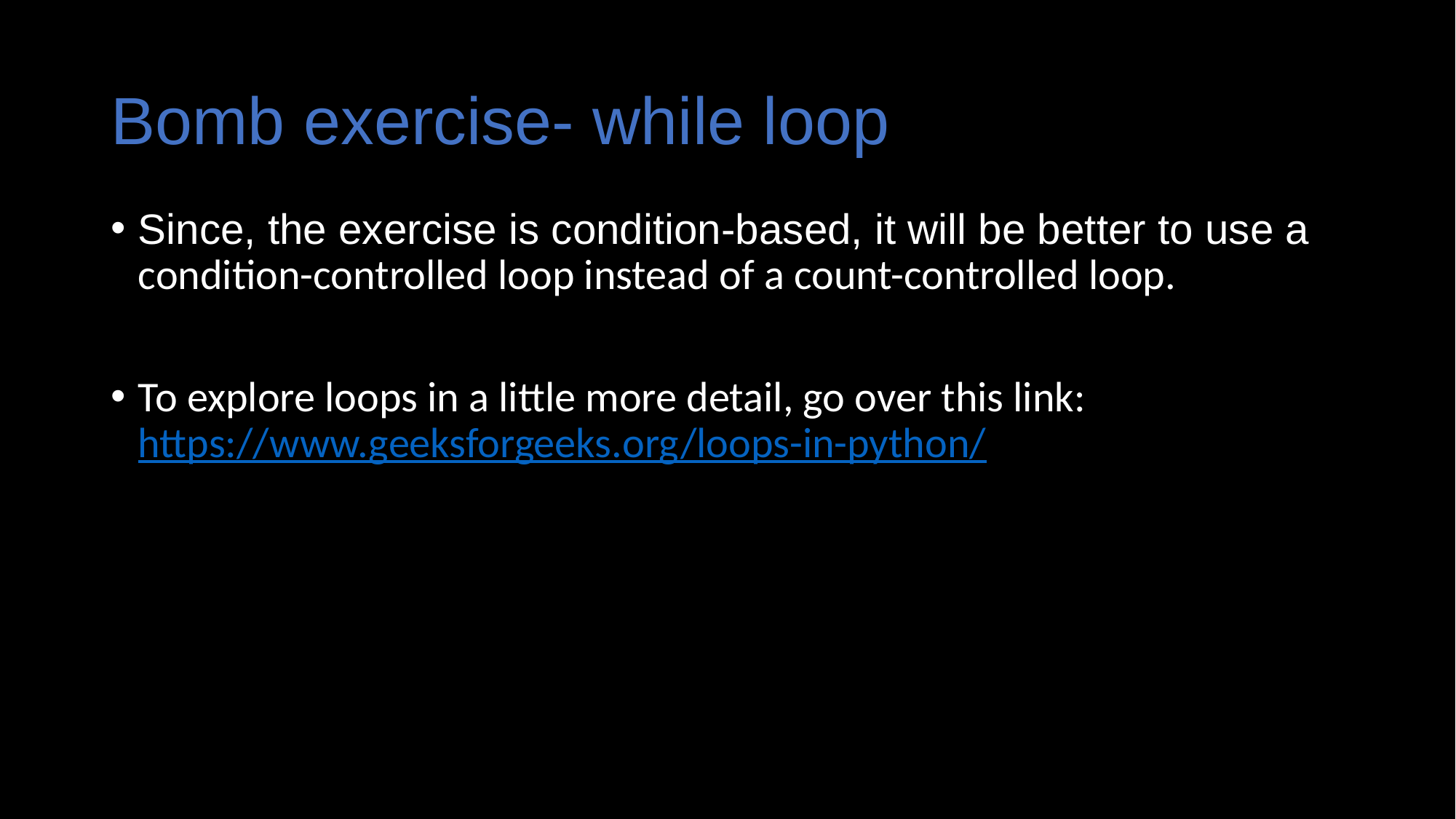

# Bomb exercise- while loop
Since, the exercise is condition-based, it will be better to use a condition-controlled loop instead of a count-controlled loop.

To explore loops in a little more detail, go over this link: https://www.geeksforgeeks.org/loops-in-python/